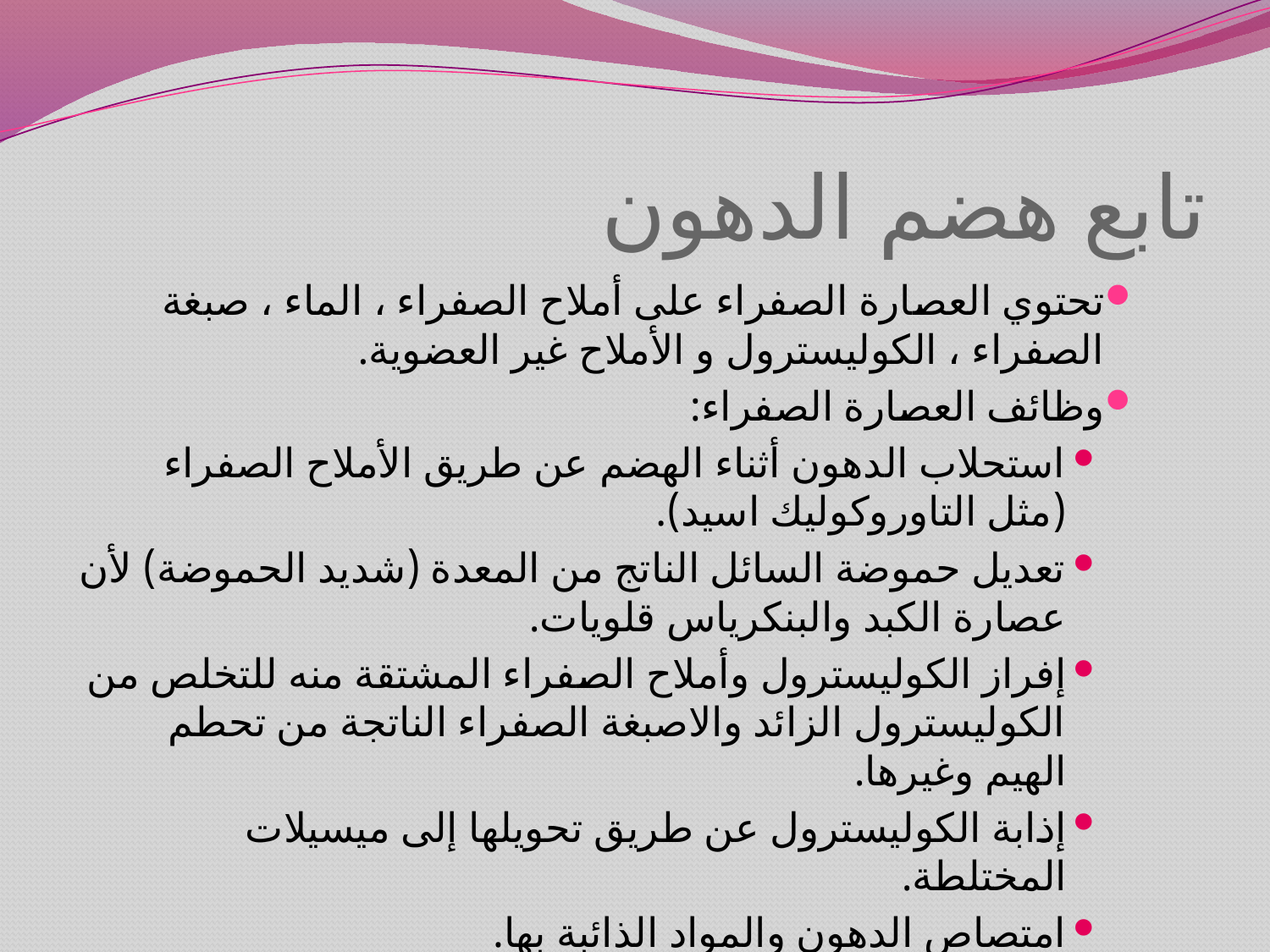

# تابع هضم الدهون
تحتوي العصارة الصفراء على أملاح الصفراء ، الماء ، صبغة الصفراء ، الكوليسترول و الأملاح غير العضوية.
وظائف العصارة الصفراء:
استحلاب الدهون أثناء الهضم عن طريق الأملاح الصفراء (مثل التاوروكوليك اسيد).
تعديل حموضة السائل الناتج من المعدة (شديد الحموضة) لأن عصارة الكبد والبنكرياس قلويات.
إفراز الكوليسترول وأملاح الصفراء المشتقة منه للتخلص من الكوليسترول الزائد والاصبغة الصفراء الناتجة من تحطم الهيم وغيرها.
إذابة الكوليسترول عن طريق تحويلها إلى ميسيلات المختلطة.
امتصاص الدهون والمواد الذائبة بها.
البنكرياس يفرز سائلا قلوياً يحتوي على عدة أنزيمات مسئولة عن هضم البروتينات ، الكربوهيدرات والدهون وغيرها.